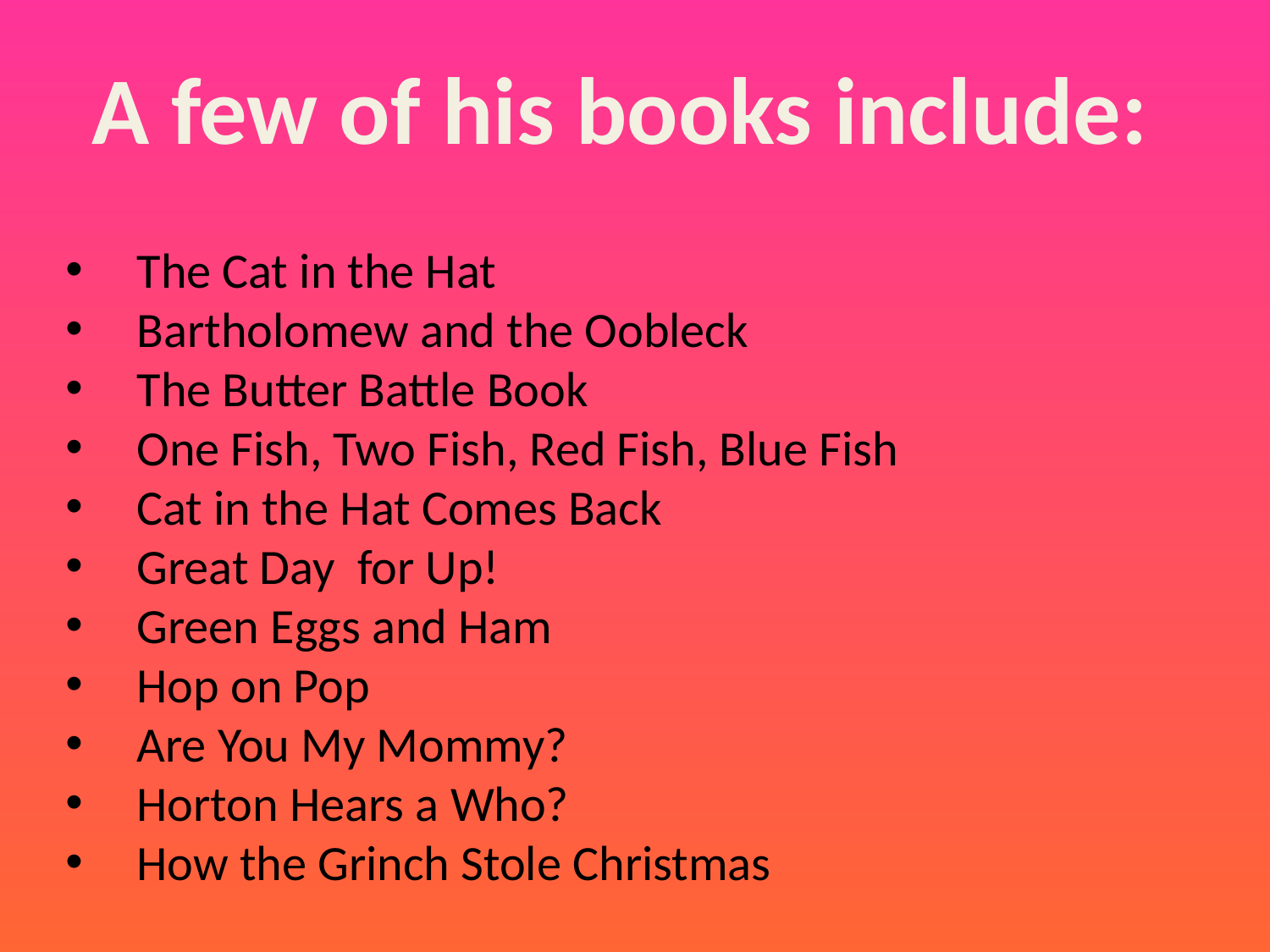

A few of his books include:
The Cat in the Hat
Bartholomew and the Oobleck
The Butter Battle Book
One Fish, Two Fish, Red Fish, Blue Fish
Cat in the Hat Comes Back
Great Day  for Up!
Green Eggs and Ham
Hop on Pop
Are You My Mommy?
Horton Hears a Who?
How the Grinch Stole Christmas